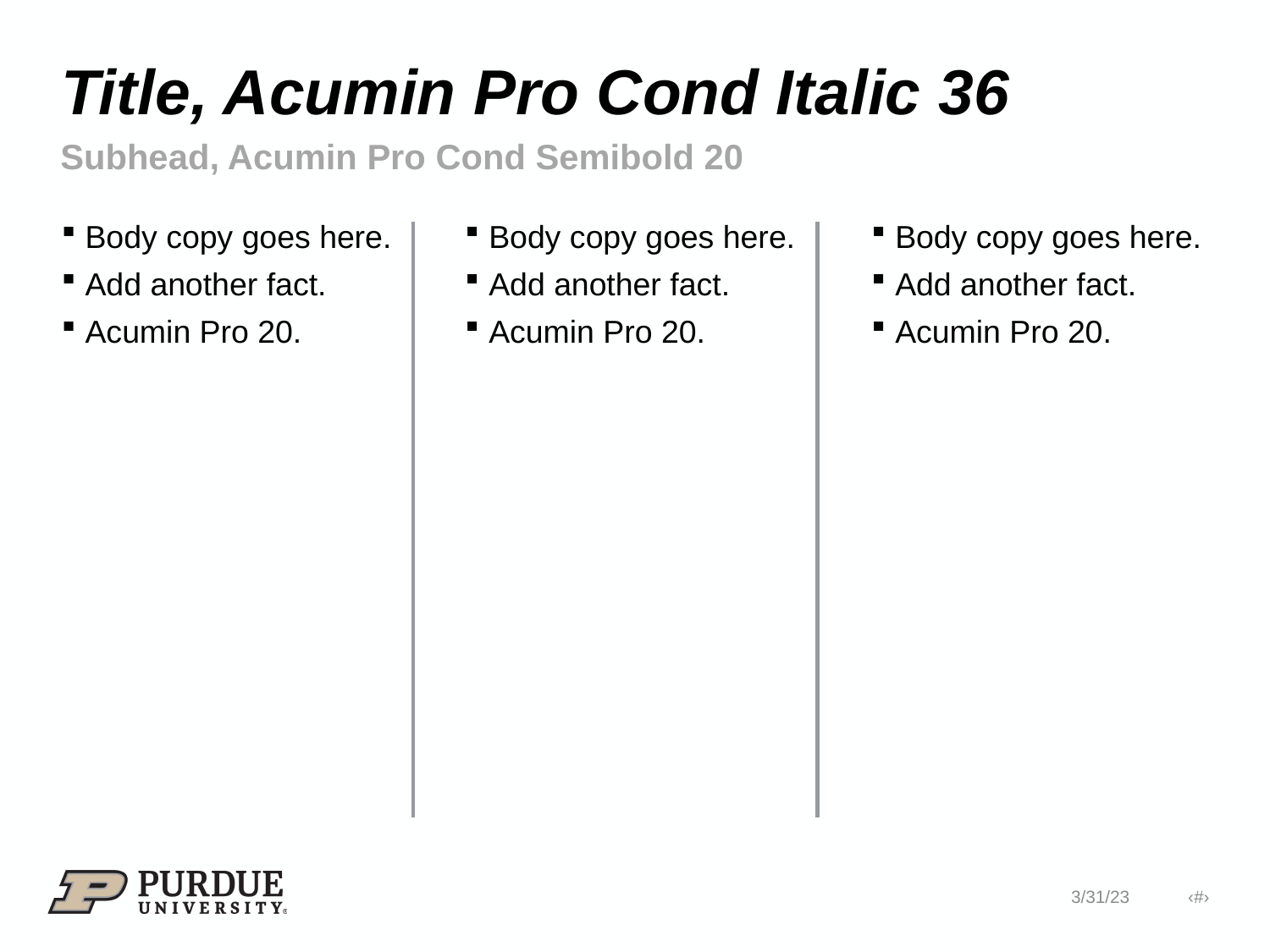

# Title, Acumin Pro Cond Italic 36
Subhead, Acumin Pro Cond Semibold 20
Body copy goes here.
Add another fact.
Acumin Pro 20.

Body copy goes here.
Add another fact.
Acumin Pro 20.
Body copy goes here.
Add another fact.
Acumin Pro 20.

3/31/23            ‹#›